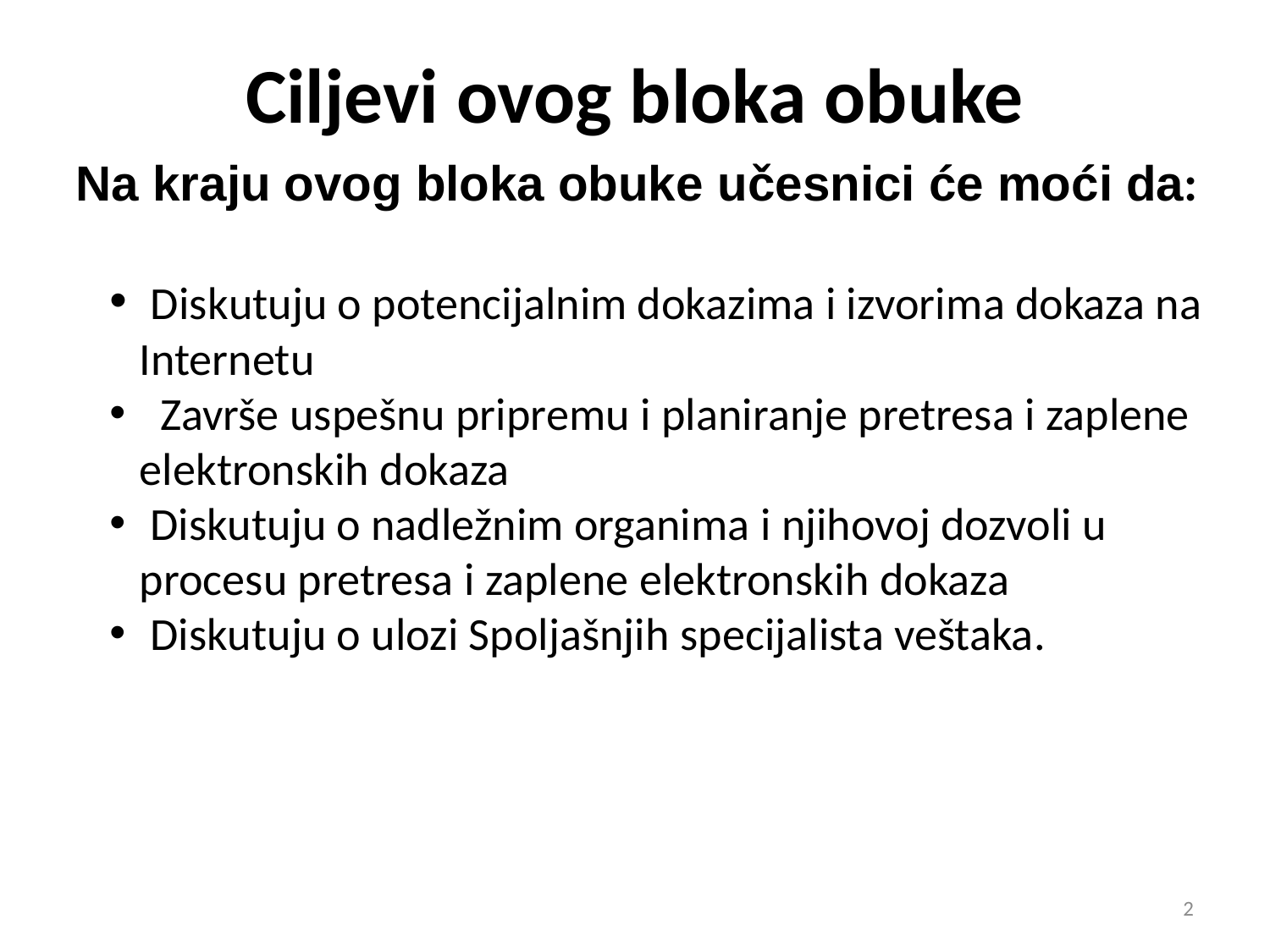

# Ciljevi ovog bloka obuke
Na kraju ovog bloka obuke učesnici će moći da:

 Diskutuju o potencijalnim dokazima i izvorima dokaza na Internetu
  Završe uspešnu pripremu i planiranje pretresa i zaplene elektronskih dokaza
 Diskutuju o nadležnim organima i njihovoj dozvoli u procesu pretresa i zaplene elektronskih dokaza
 Diskutuju o ulozi Spoljašnjih specijalista veštaka.
2